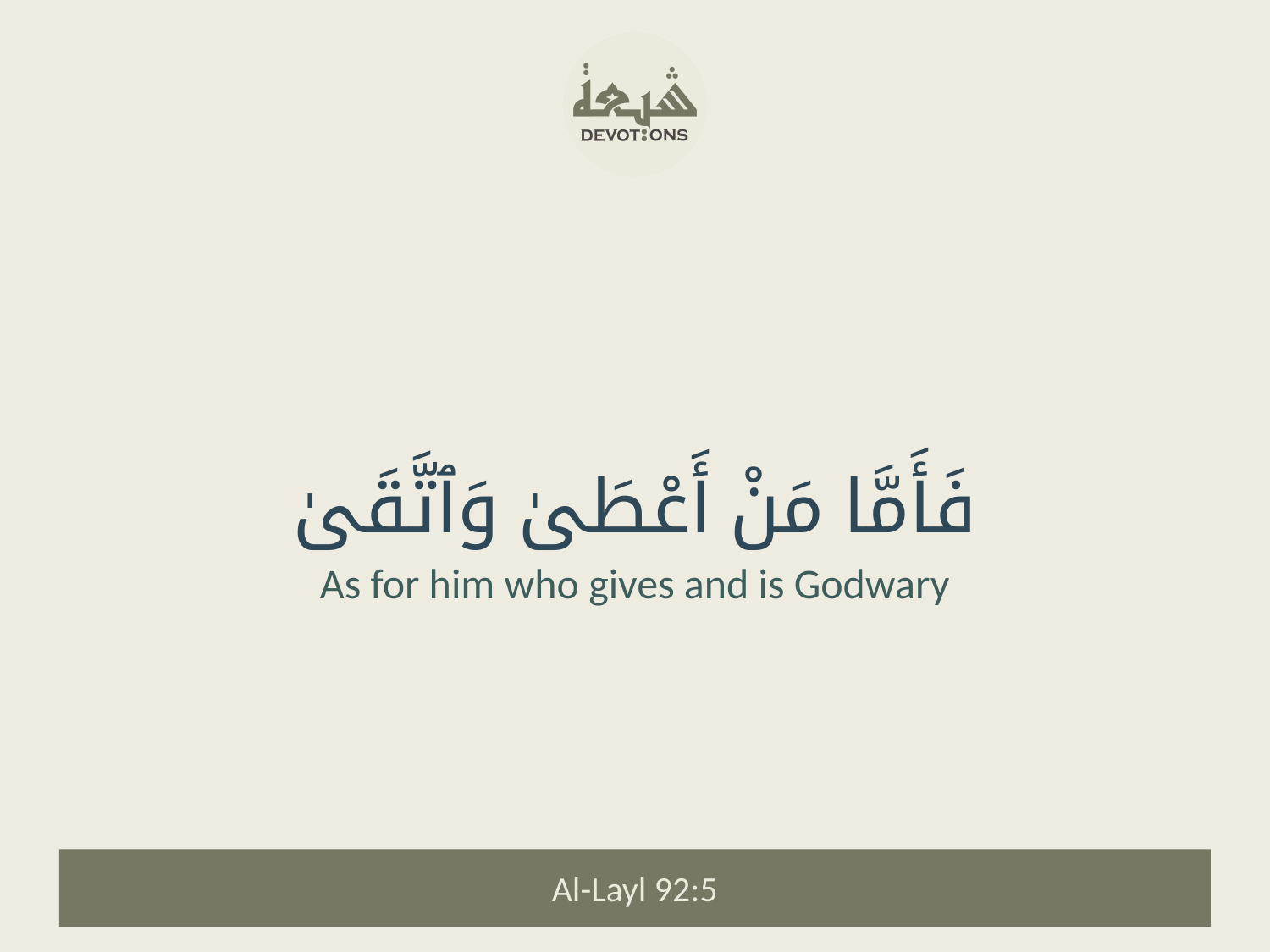

فَأَمَّا مَنْ أَعْطَىٰ وَٱتَّقَىٰ
As for him who gives and is Godwary
Al-Layl 92:5